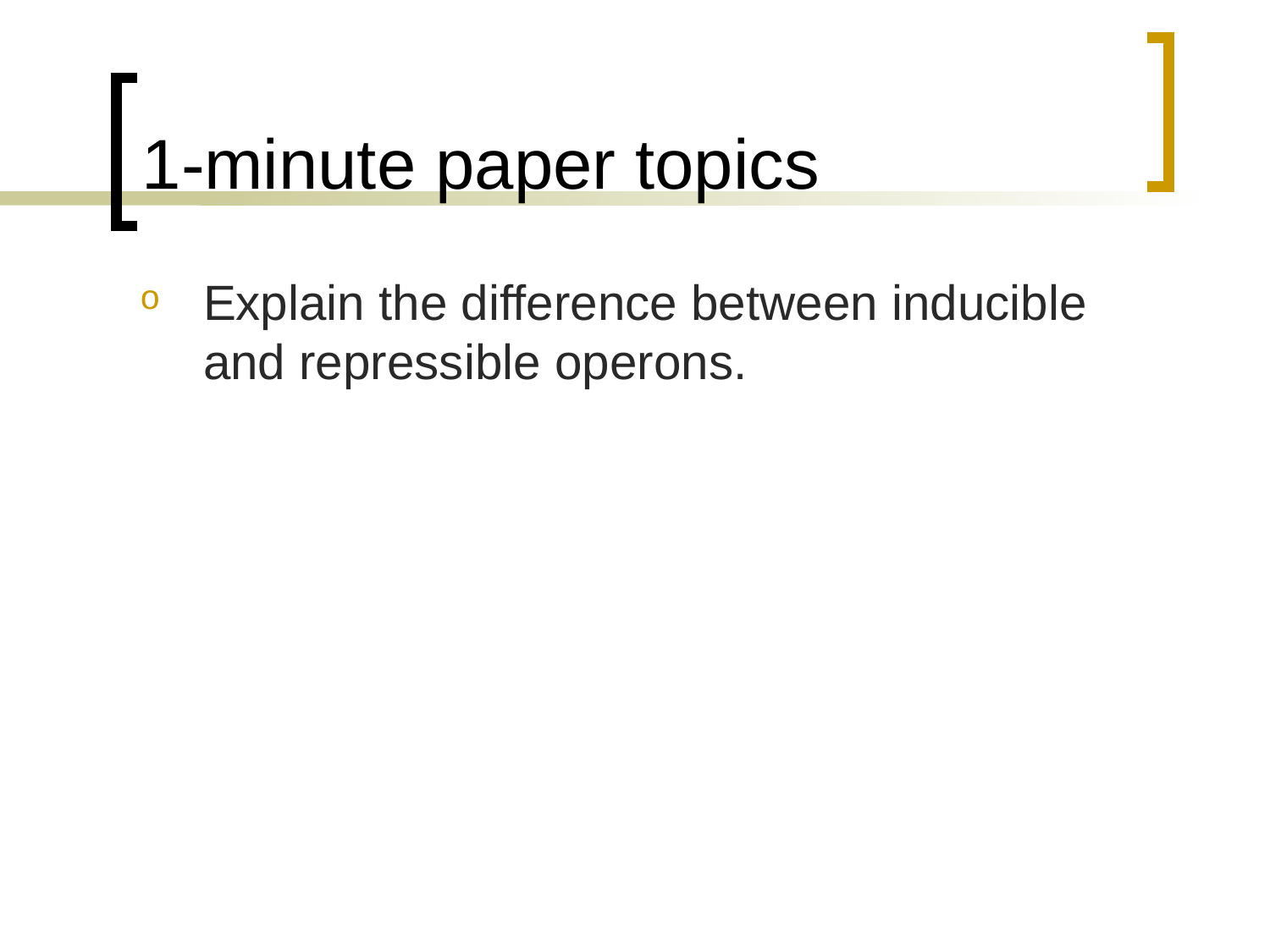

# 1-minute paper topics
Explain the difference between inducible and repressible operons.